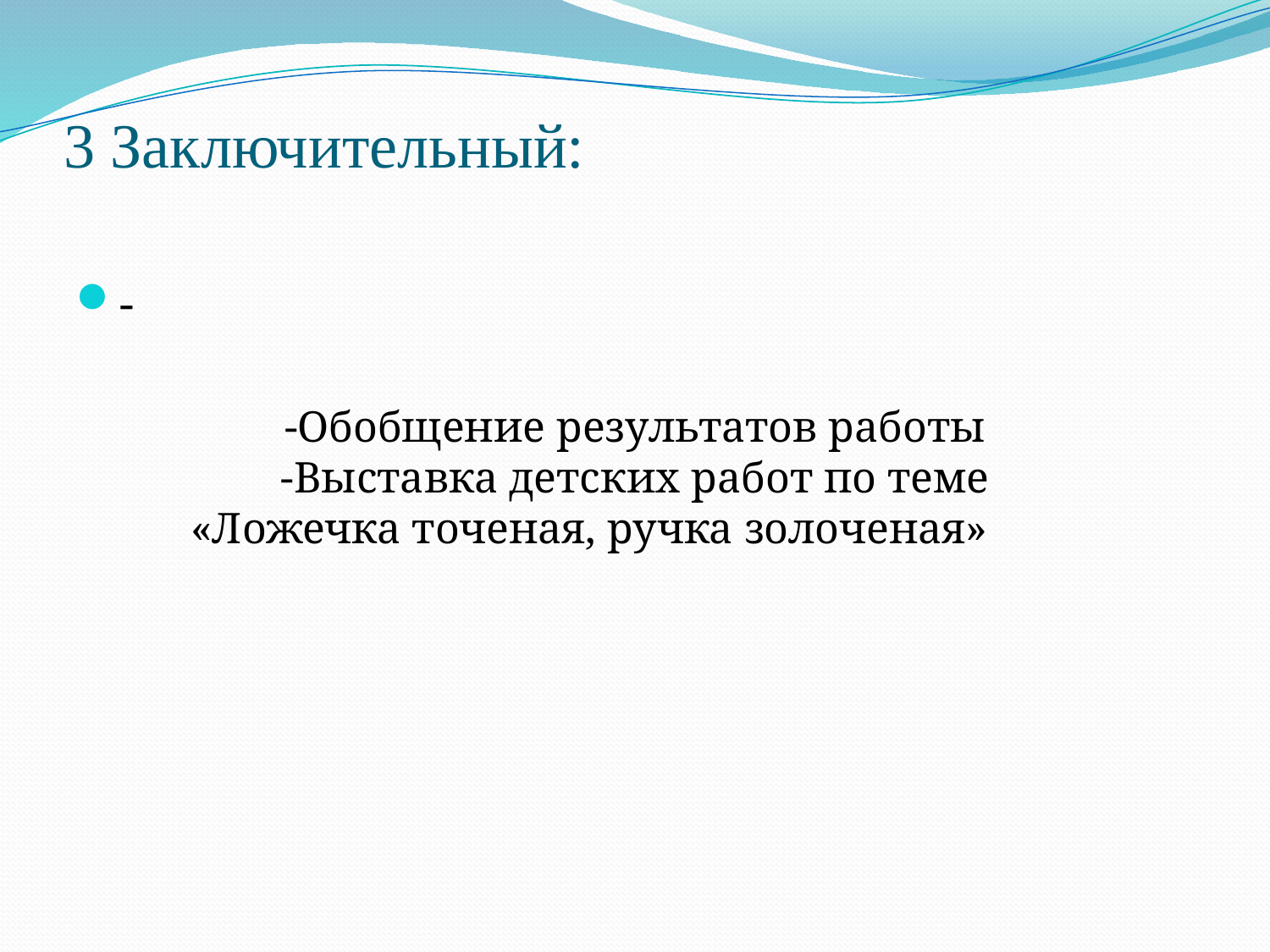

# 3 Заключительный:
-
-Обобщение результатов работы
-Выставка детских работ по теме
 «Ложечка точеная, ручка золоченая»